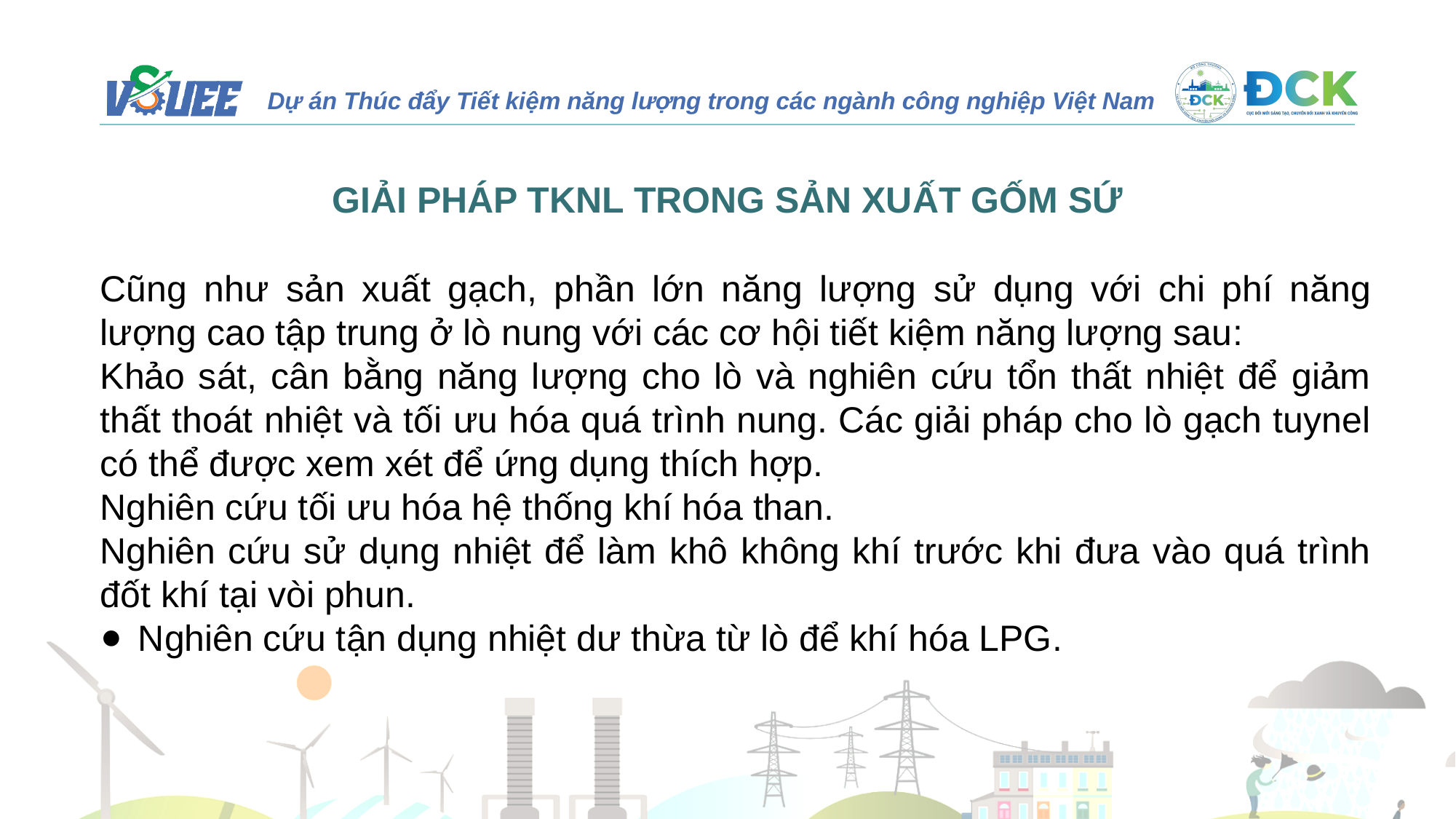

# GIẢI PHÁP TKNL TRONG SẢN XUẤT GỐM SỨ
Cũng như sản xuất gạch, phần lớn năng lượng sử dụng với chi phí năng lượng cao tập trung ở lò nung với các cơ hội tiết kiệm năng lượng sau:
Khảo sát, cân bằng năng lượng cho lò và nghiên cứu tổn thất nhiệt để giảm thất thoát nhiệt và tối ưu hóa quá trình nung. Các giải pháp cho lò gạch tuynel có thể được xem xét để ứng dụng thích hợp.
Nghiên cứu tối ưu hóa hệ thống khí hóa than.
Nghiên cứu sử dụng nhiệt để làm khô không khí trước khi đưa vào quá trình đốt khí tại vòi phun.
Nghiên cứu tận dụng nhiệt dư thừa từ lò để khí hóa LPG.